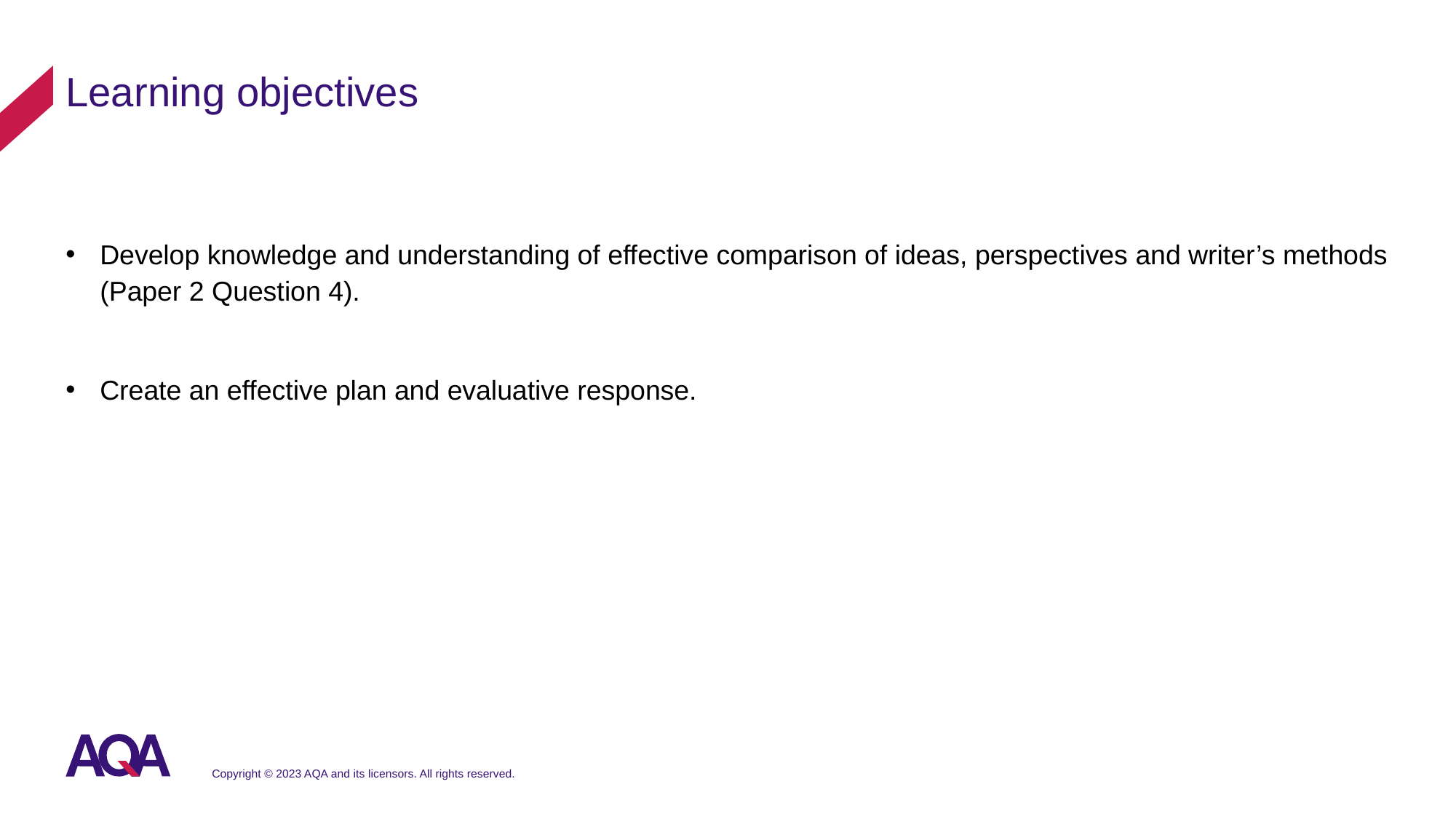

# Learning objectives
Develop knowledge and understanding of effective comparison of ideas, perspectives and writer’s methods (Paper 2 Question 4).

Create an effective plan and evaluative response.

Copyright © 2023 AQA and its licensors. All rights reserved.